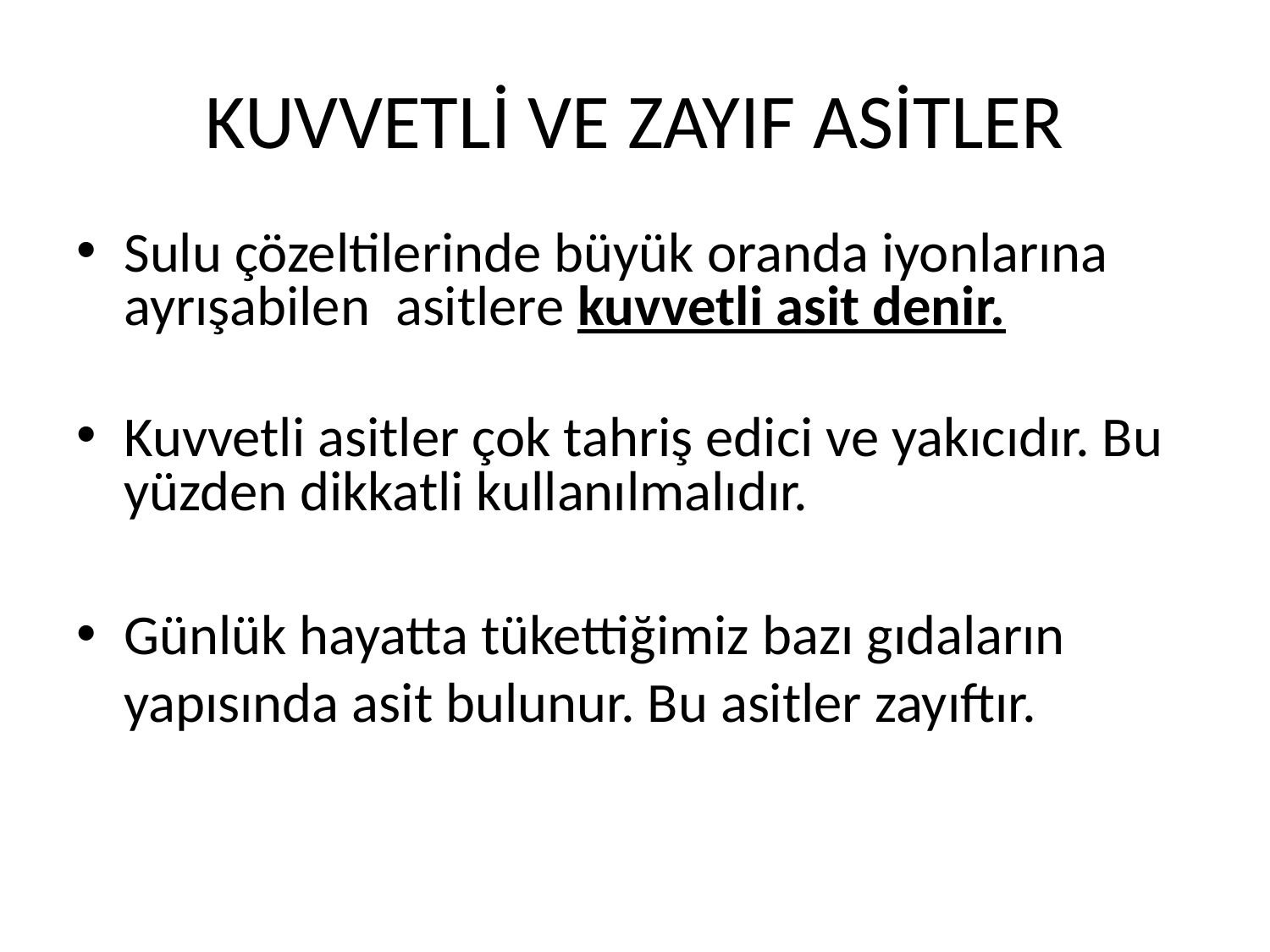

# KUVVETLİ VE ZAYIF ASİTLER
Sulu çözeltilerinde büyük oranda iyonlarına ayrışabilen  asitlere kuvvetli asit denir.

Kuvvetli asitler çok tahriş edici ve yakıcıdır. Bu yüzden dikkatli kullanılmalıdır.

Günlük hayatta tükettiğimiz bazı gıdaların yapısında asit bulunur. Bu asitler zayıftır.